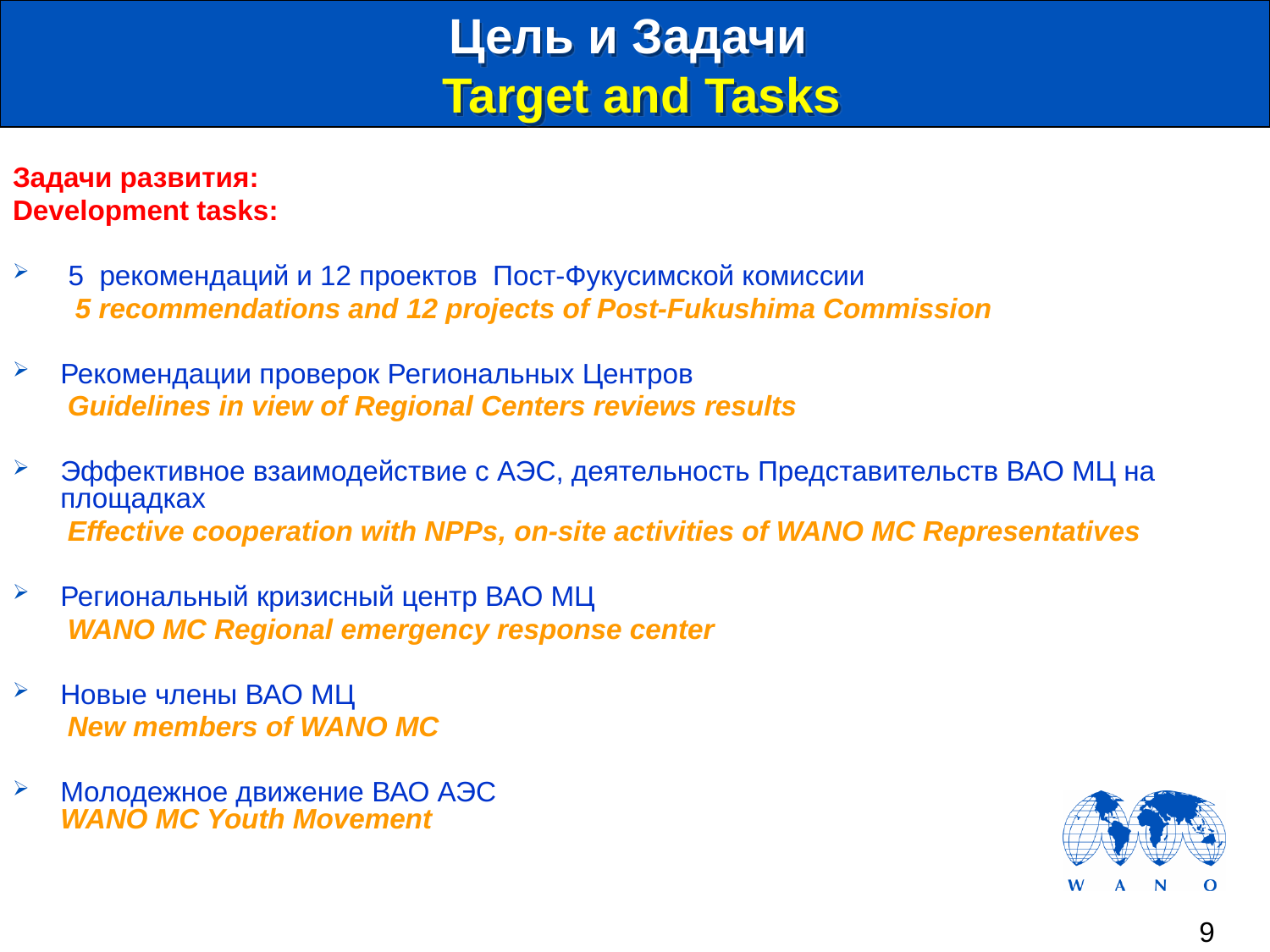

# Цель и Задачи Target and Tasks

Задачи развития:
Development tasks:

 5  рекомендаций и 12 проектов  Пост-Фукусимской комиссии
        5 recommendations and 12 projects of Post-Fukushima Commission

Рекомендации проверок Региональных Центров
       Guidelines in view of Regional Centers reviews results

Эффективное взаимодействие с АЭС, деятельность Представительств ВАО МЦ на площадках
       Effective cooperation with NPPs, on-site activities of WANO MC Representatives

Региональный кризисный центр ВАО МЦ
       WANO MC Regional emergency response center

Новые члены ВАО МЦ
       New members of WANO MC

Молодежное движение ВАО АЭС
WANO MC Youth Movement

9